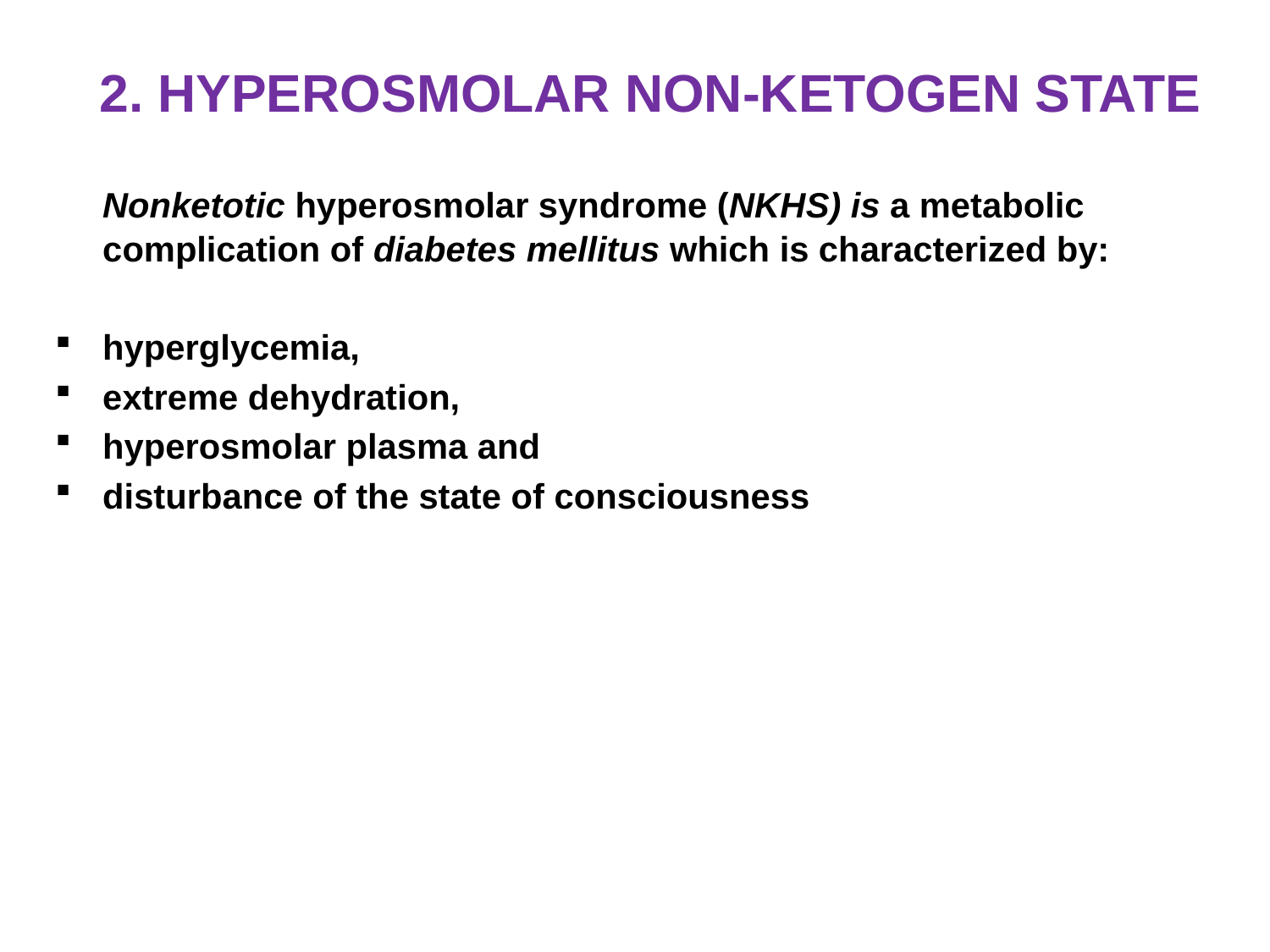

# 2. HYPEROSMOLAR NON-KETOGEN STATE
    Nonketotic hyperosmolar syndrome (NKHS) is a metabolic complication of diabetes mellitus which is characterized by:

hyperglycemia,
extreme dehydration,
hyperosmolar plasma and
disturbance of the state of consciousness